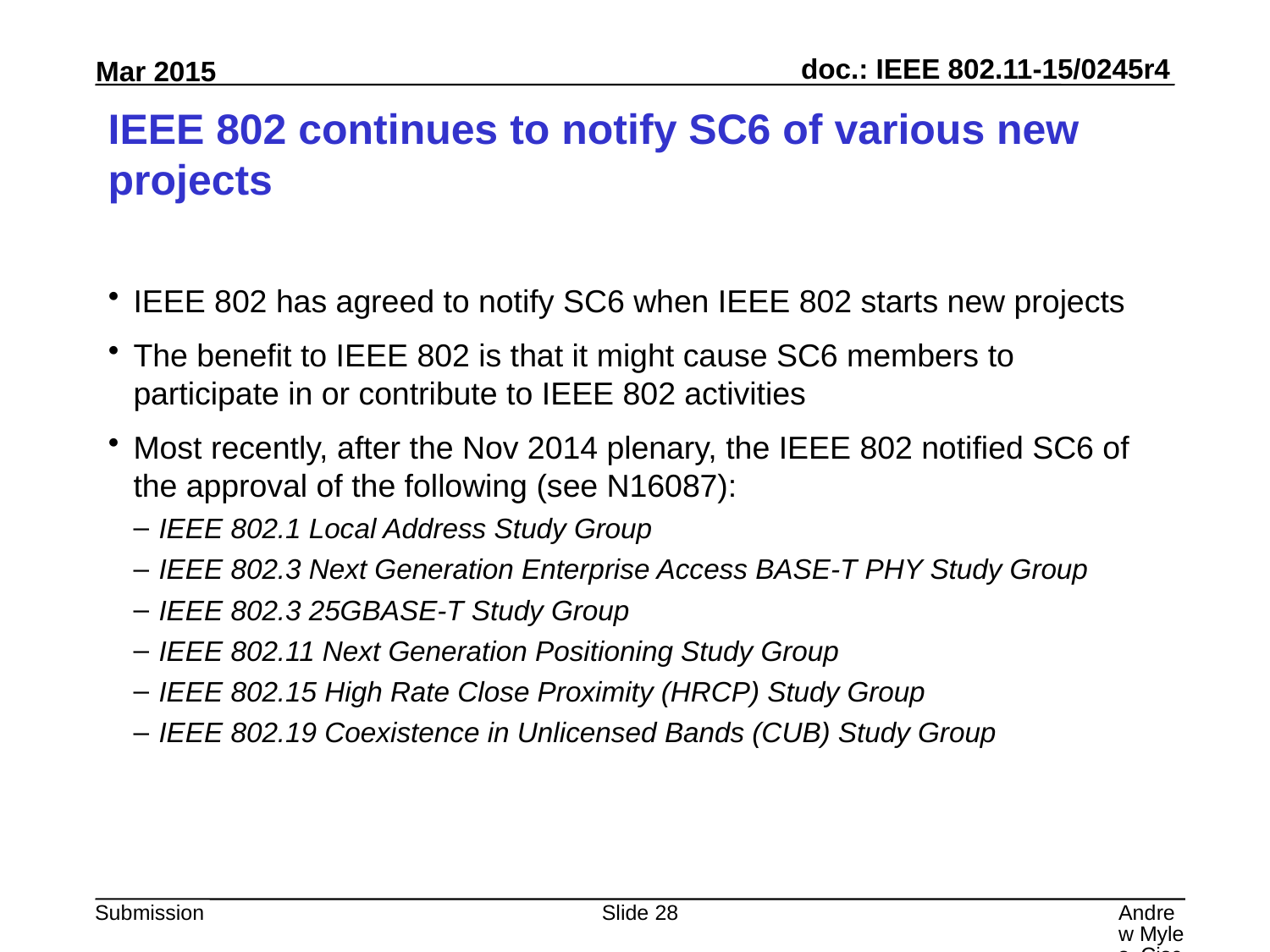

# IEEE 802 continues to notify SC6 of various new projects
IEEE 802 has agreed to notify SC6 when IEEE 802 starts new projects
The benefit to IEEE 802 is that it might cause SC6 members to participate in or contribute to IEEE 802 activities
Most recently, after the Nov 2014 plenary, the IEEE 802 notified SC6 of the approval of the following (see N16087):
IEEE 802.1 Local Address Study Group
IEEE 802.3 Next Generation Enterprise Access BASE-T PHY Study Group
IEEE 802.3 25GBASE-T Study Group
IEEE 802.11 Next Generation Positioning Study Group
IEEE 802.15 High Rate Close Proximity (HRCP) Study Group
IEEE 802.19 Coexistence in Unlicensed Bands (CUB) Study Group
Slide 28
Andrew Myles, Cisco